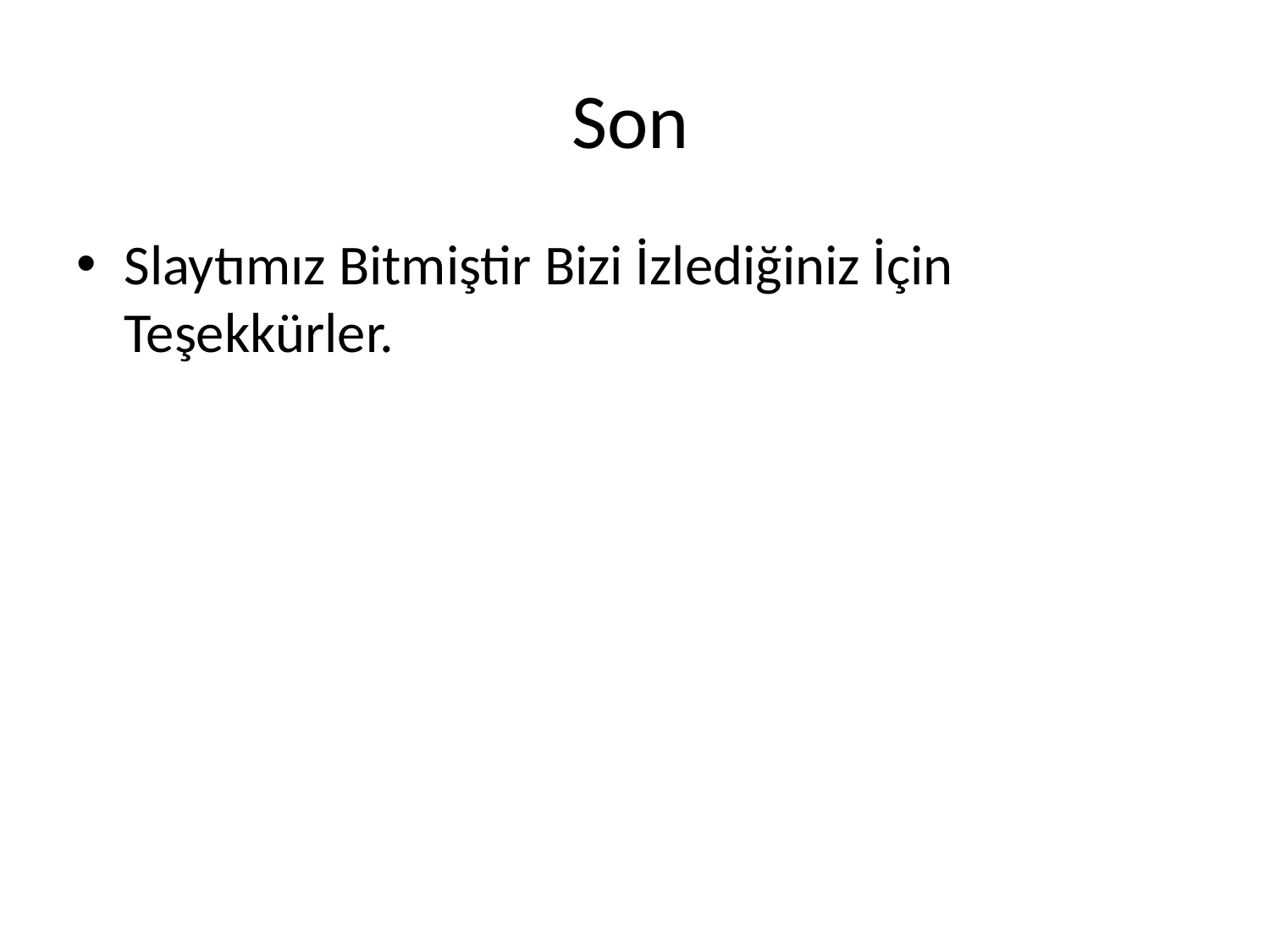

# Son
Slaytımız Bitmiştir Bizi İzlediğiniz İçin Teşekkürler.